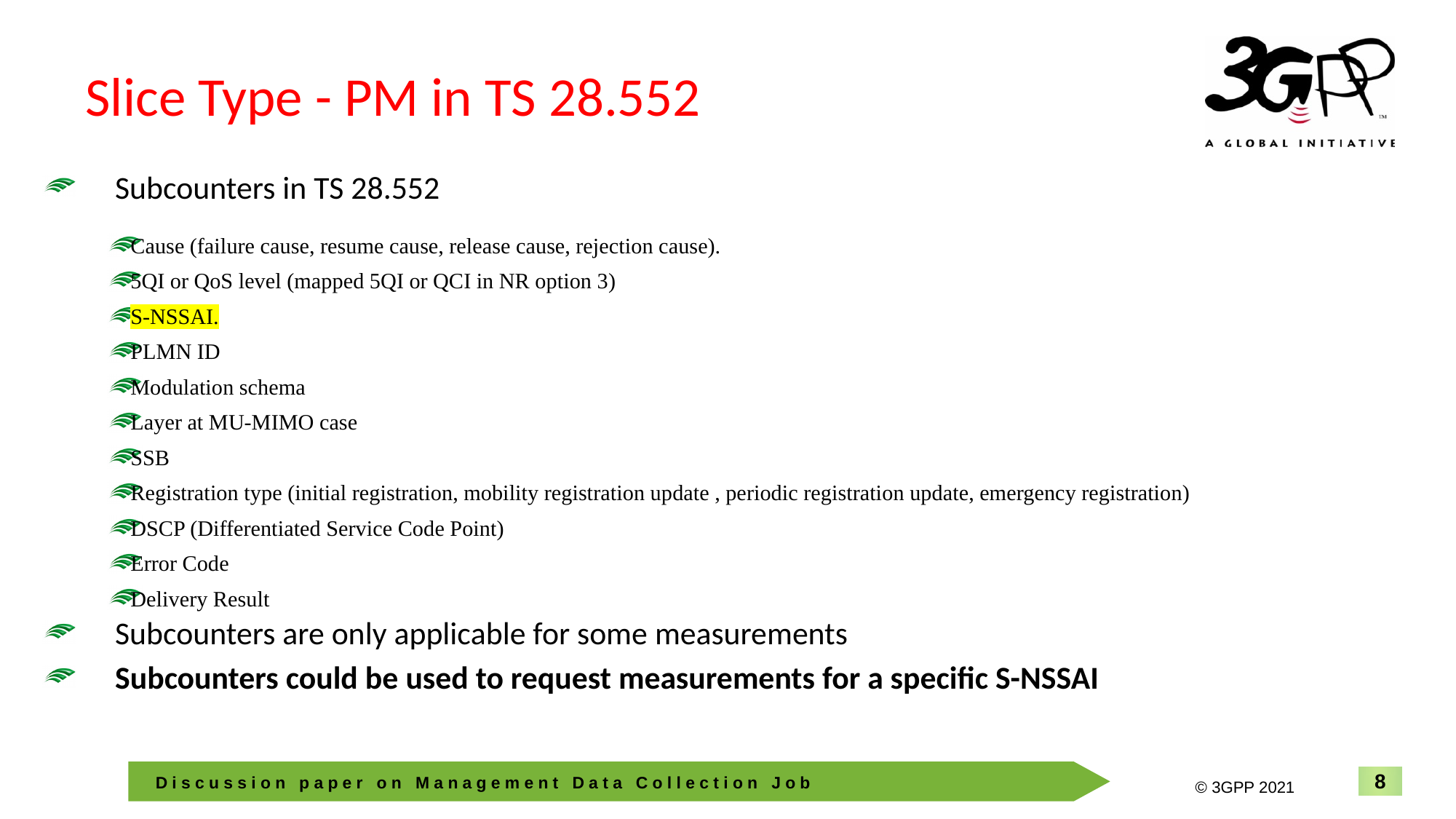

# Slice Type - PM in TS 28.552
Subcounters in TS 28.552

Subcounters are only applicable for some measurements
Subcounters could be used to request measurements for a specific S-NSSAI
Cause (failure cause, resume cause, release cause, rejection cause).
5QI or QoS level (mapped 5QI or QCI in NR option 3)
S-NSSAI.
PLMN ID
Modulation schema
Layer at MU-MIMO case
SSB
Registration type (initial registration, mobility registration update , periodic registration update, emergency registration)
DSCP (Differentiated Service Code Point)
Error Code
Delivery Result